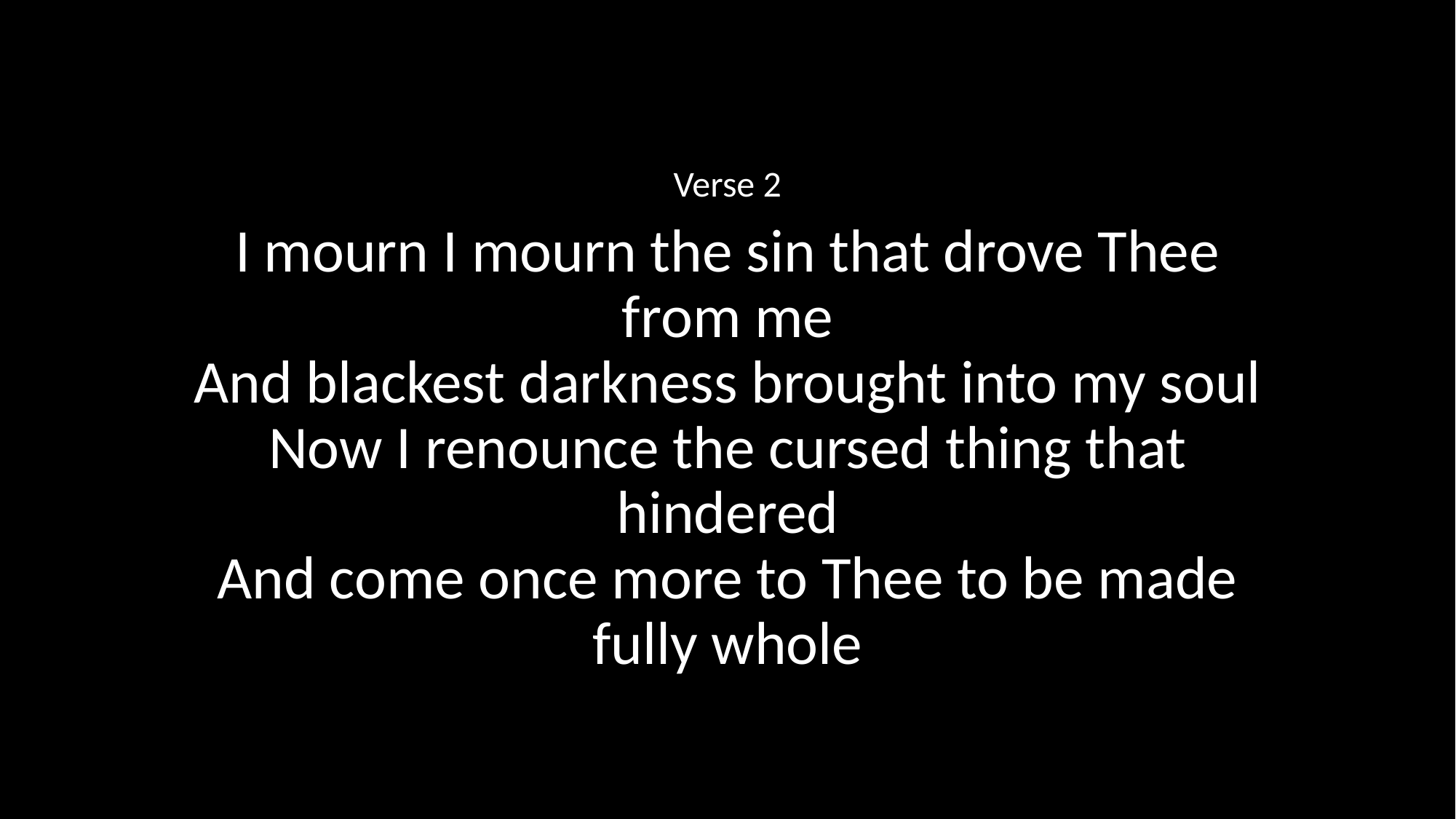

Verse 2
I mourn I mourn the sin that drove Thee from me
And blackest darkness brought into my soul
Now I renounce the cursed thing that hindered
And come once more to Thee to be made fully whole